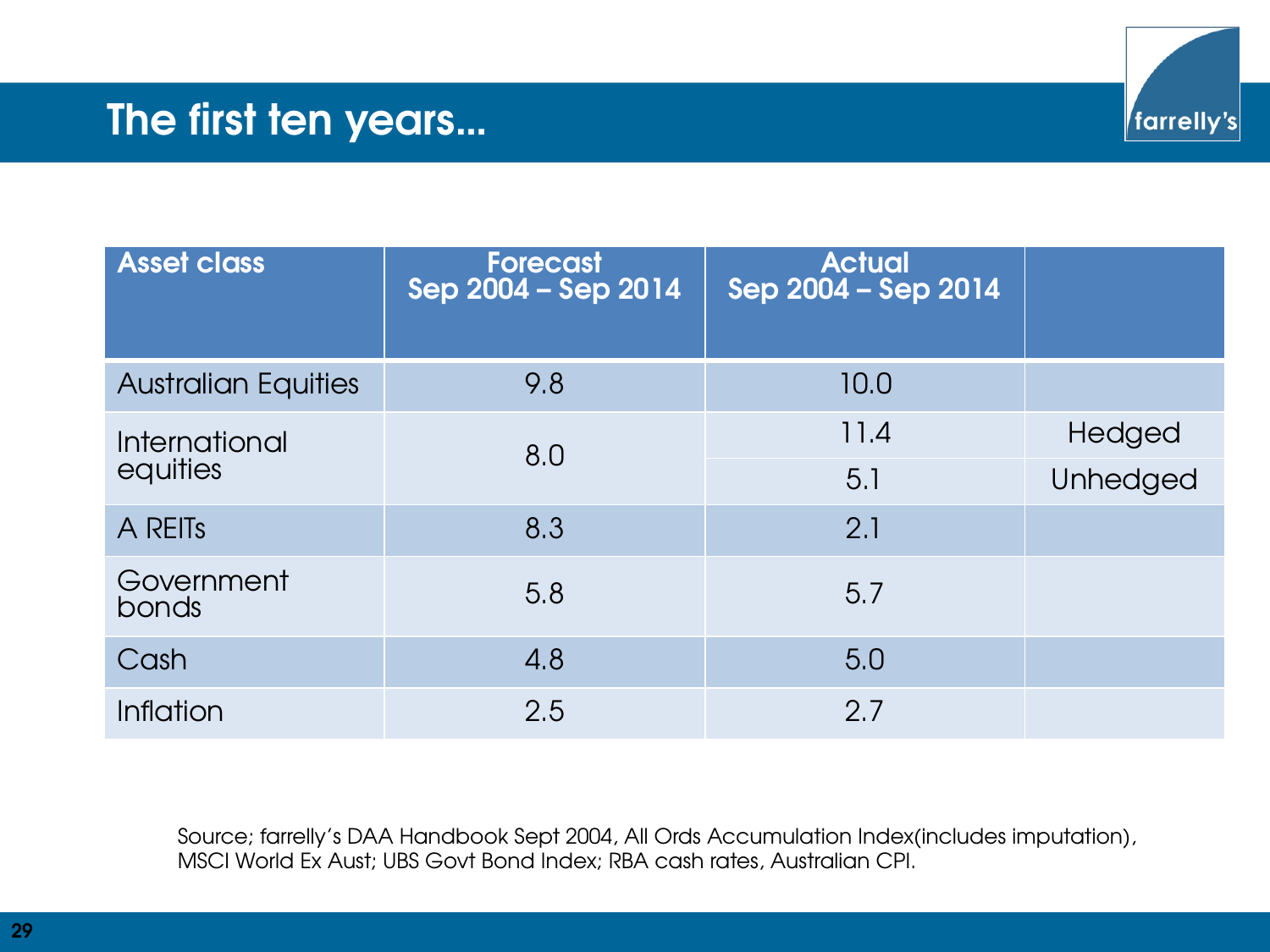

The first ten years…
| Asset class | Forecast Sep 2004 – Sep 2014 | Actual Sep 2004 – Sep 2014 |  |
| --- | --- | --- | --- |
| Australian Equities | 9.8 | 10.0 |  |
| International equities | 8.0 | 11.4 | Hedged |
|  |  | 5.1 | Unhedged |
| A REITs | 8.3 | 2.1 |  |
| Government bonds | 5.8 | 5.7 |  |
| Cash | 4.8 | 5.0 |  |
| Inflation | 2.5 | 2.7 |  |
Source; farrelly’s DAA Handbook Sept 2004, All Ords Accumulation Index(includes imputation), MSCI World Ex Aust; UBS Govt Bond Index; RBA cash rates, Australian CPI.
29